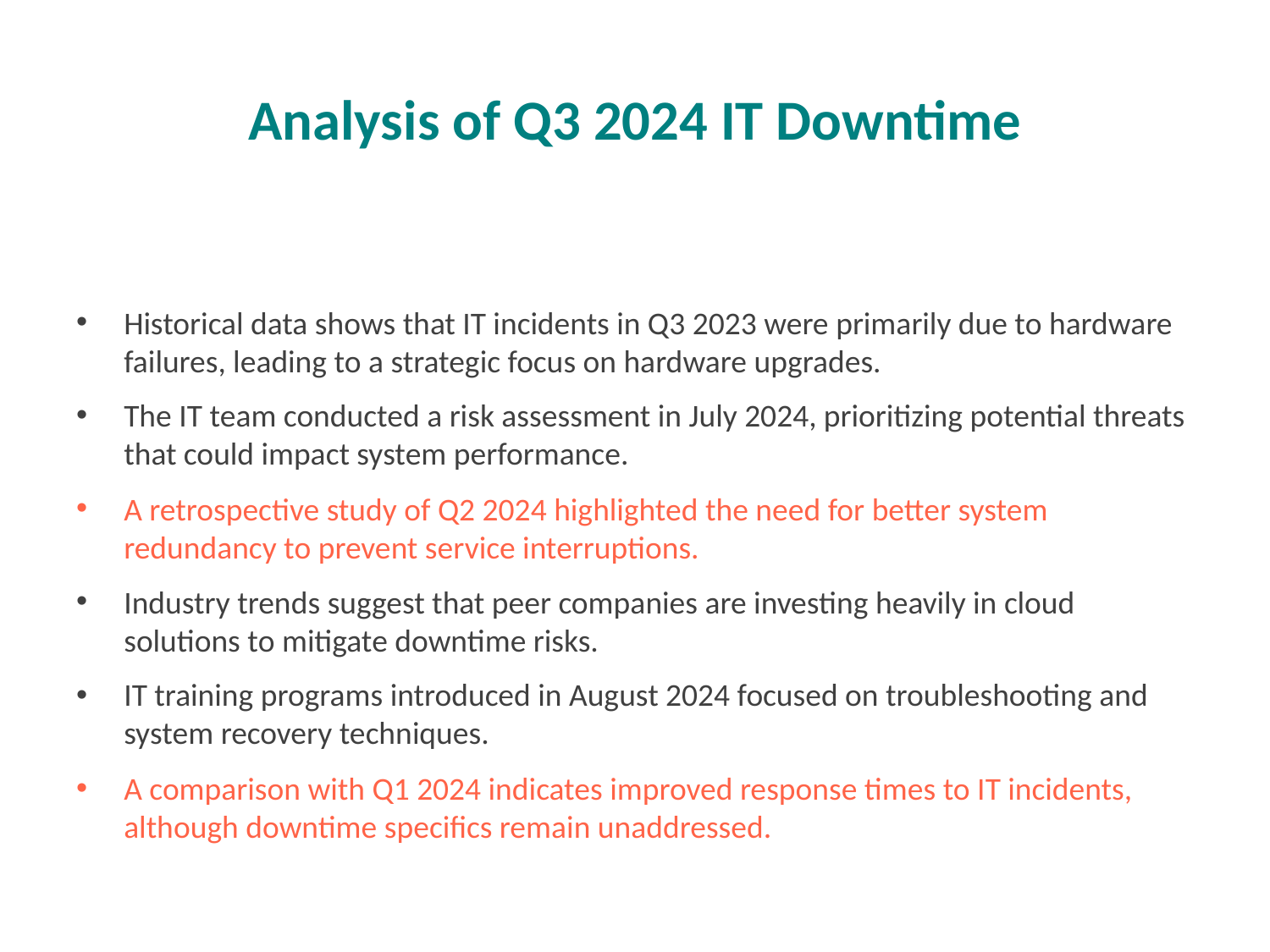

# Analysis of Q3 2024 IT Downtime

Historical data shows that IT incidents in Q3 2023 were primarily due to hardware failures, leading to a strategic focus on hardware upgrades.
The IT team conducted a risk assessment in July 2024, prioritizing potential threats that could impact system performance.
A retrospective study of Q2 2024 highlighted the need for better system redundancy to prevent service interruptions.
Industry trends suggest that peer companies are investing heavily in cloud solutions to mitigate downtime risks.
IT training programs introduced in August 2024 focused on troubleshooting and system recovery techniques.
A comparison with Q1 2024 indicates improved response times to IT incidents, although downtime specifics remain unaddressed.